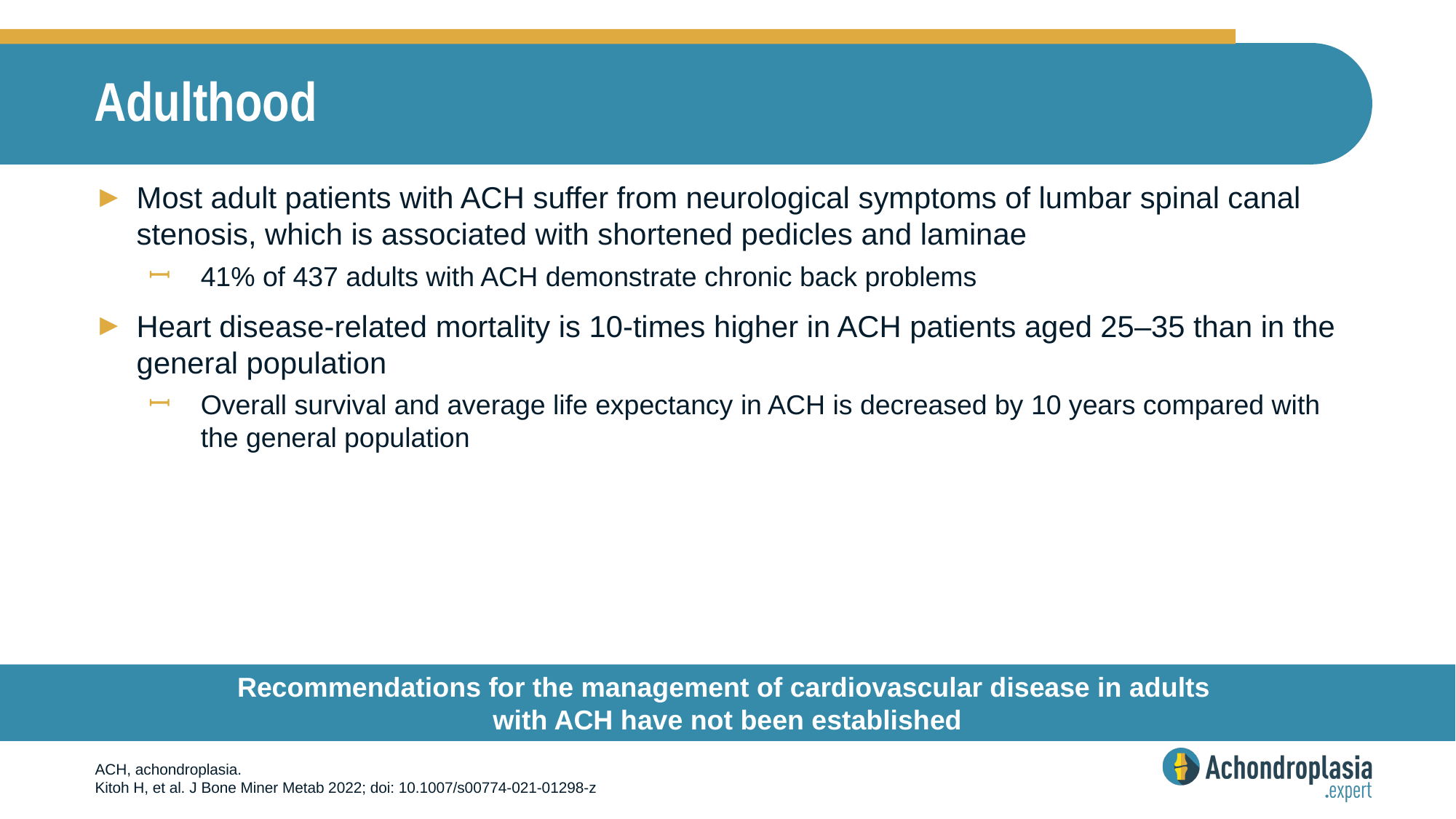

# Adulthood
Most adult patients with ACH suffer from neurological symptoms of lumbar spinal canal stenosis, which is associated with shortened pedicles and laminae
41% of 437 adults with ACH demonstrate chronic back problems
Heart disease-related mortality is 10-times higher in ACH patients aged 25–35 than in the general population
Overall survival and average life expectancy in ACH is decreased by 10 years compared with the general population

Recommendations for the management of cardiovascular disease in adults
with ACH have not been established
ACH, achondroplasia.
Kitoh H, et al. J Bone Miner Metab 2022; doi: 10.1007/s00774-021-01298-z